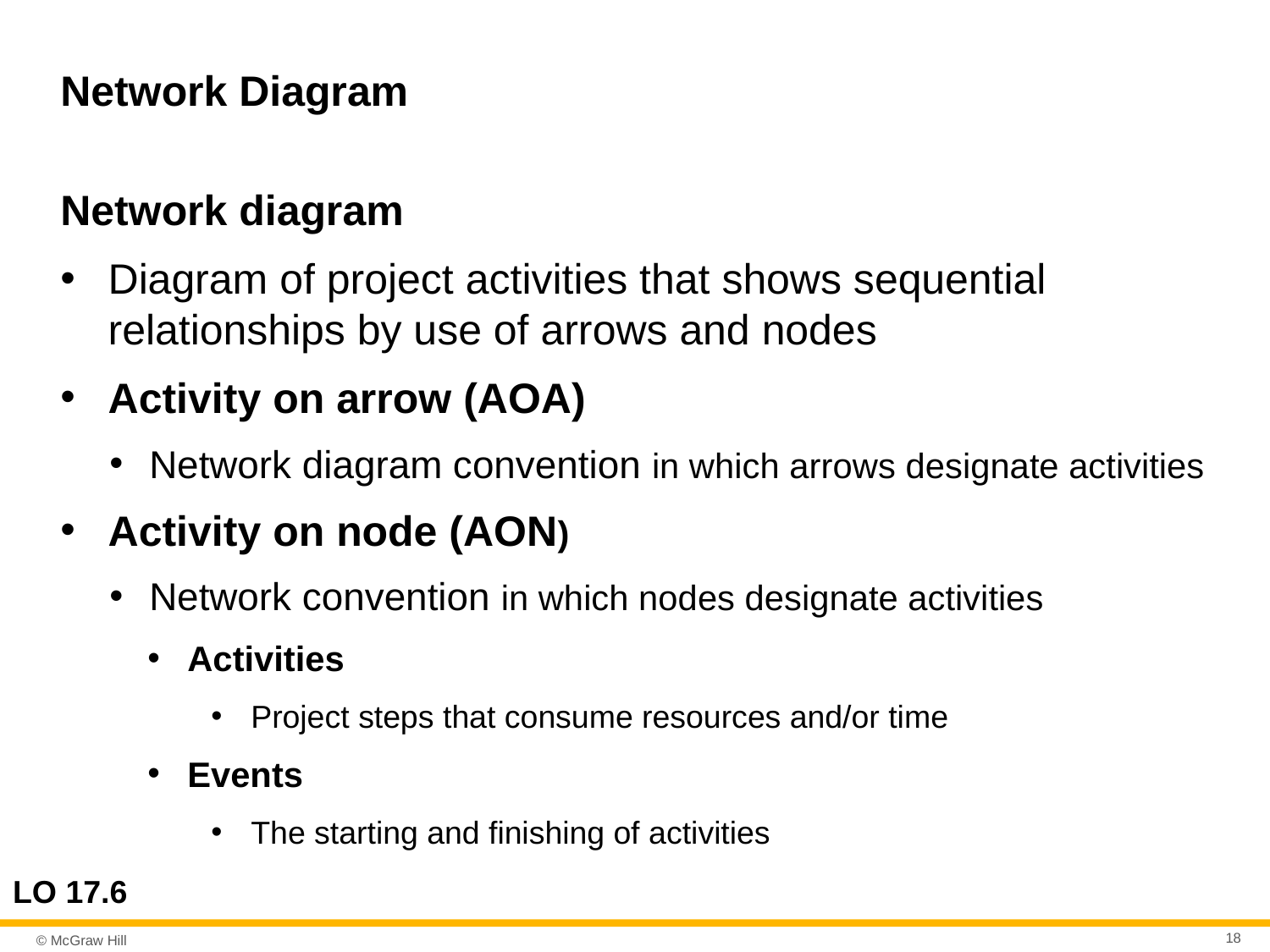

# Network Diagram
Network diagram
Diagram of project activities that shows sequential relationships by use of arrows and nodes
Activity on arrow (AOA)
Network diagram convention in which arrows designate activities
Activity on node (AON)
Network convention in which nodes designate activities
Activities
Project steps that consume resources and/or time
Events
The starting and finishing of activities
LO 17.6